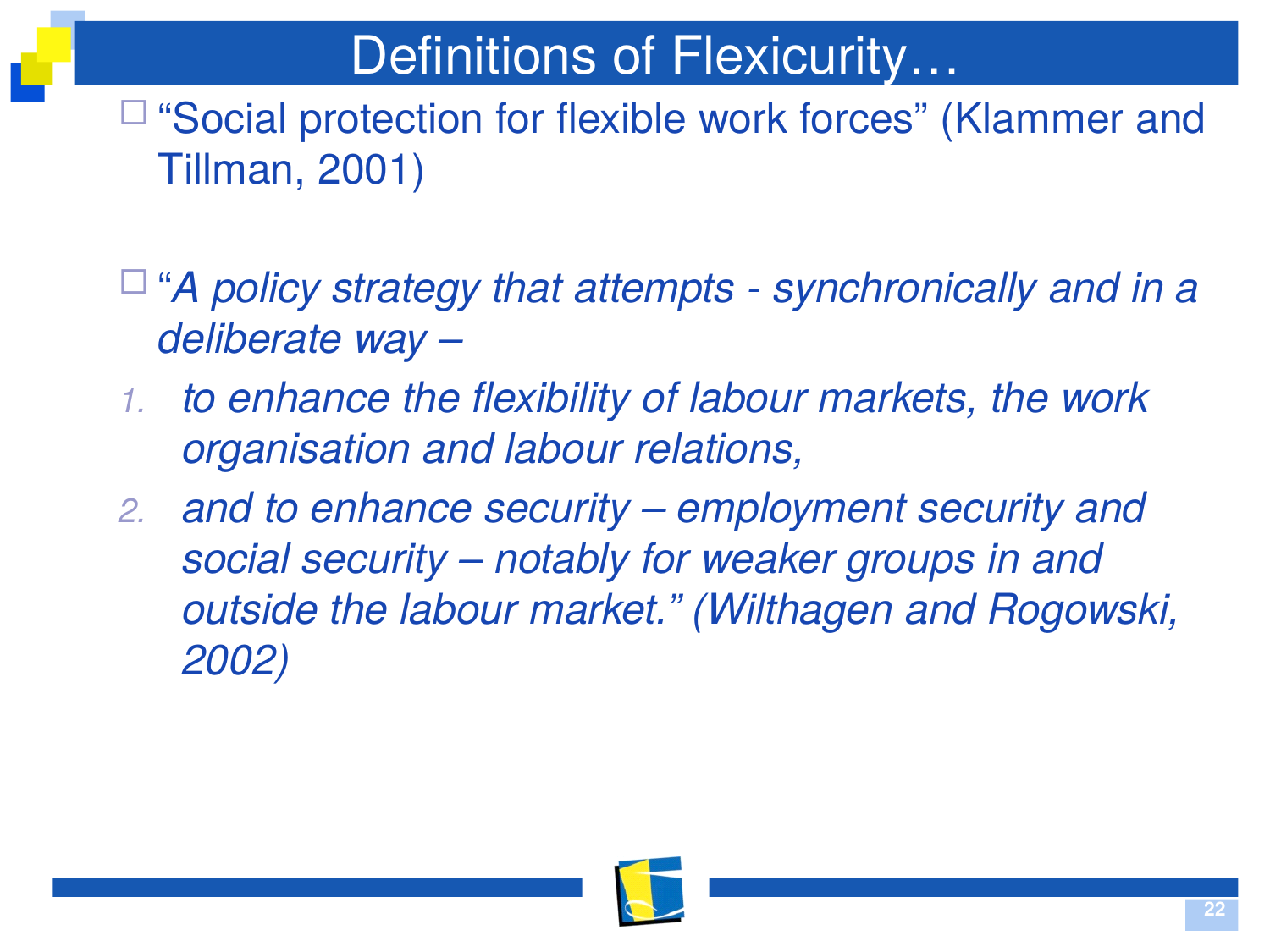

# Definitions of Flexicurity…
“Social protection for flexible work forces” (Klammer and Tillman, 2001)

“A policy strategy that attempts - synchronically and in a deliberate way –
to enhance the flexibility of labour markets, the work organisation and labour relations,
and to enhance security – employment security and social security – notably for weaker groups in and outside the labour market.” (Wilthagen and Rogowski, 2002)

22